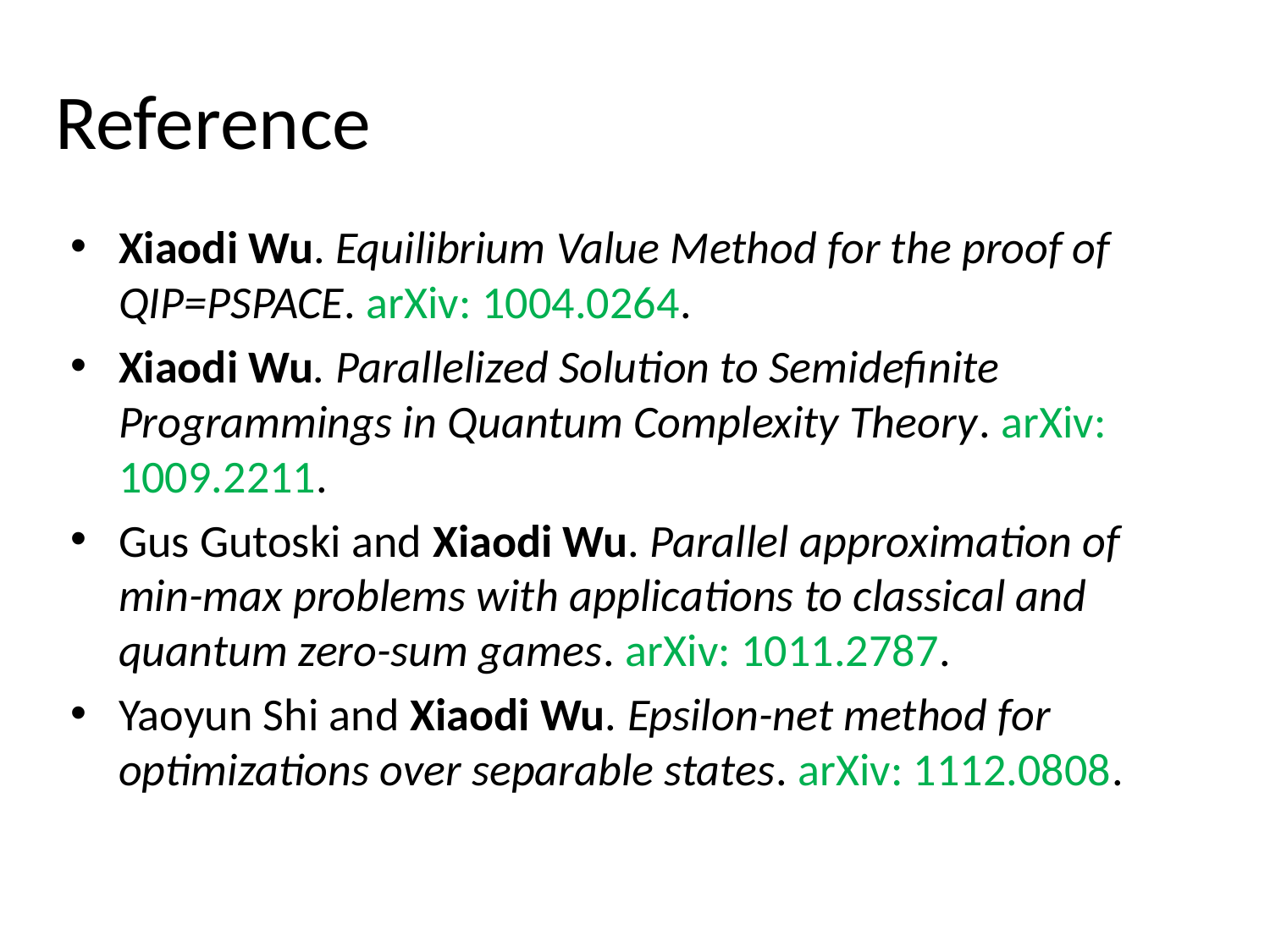

# Reference
Xiaodi Wu. Equilibrium Value Method for the proof of QIP=PSPACE. arXiv: 1004.0264.
Xiaodi Wu. Parallelized Solution to Semidefinite Programmings in Quantum Complexity Theory. arXiv: 1009.2211.
Gus Gutoski and Xiaodi Wu. Parallel approximation of min-max problems with applications to classical and quantum zero-sum games. arXiv: 1011.2787.
Yaoyun Shi and Xiaodi Wu. Epsilon-net method for optimizations over separable states. arXiv: 1112.0808.